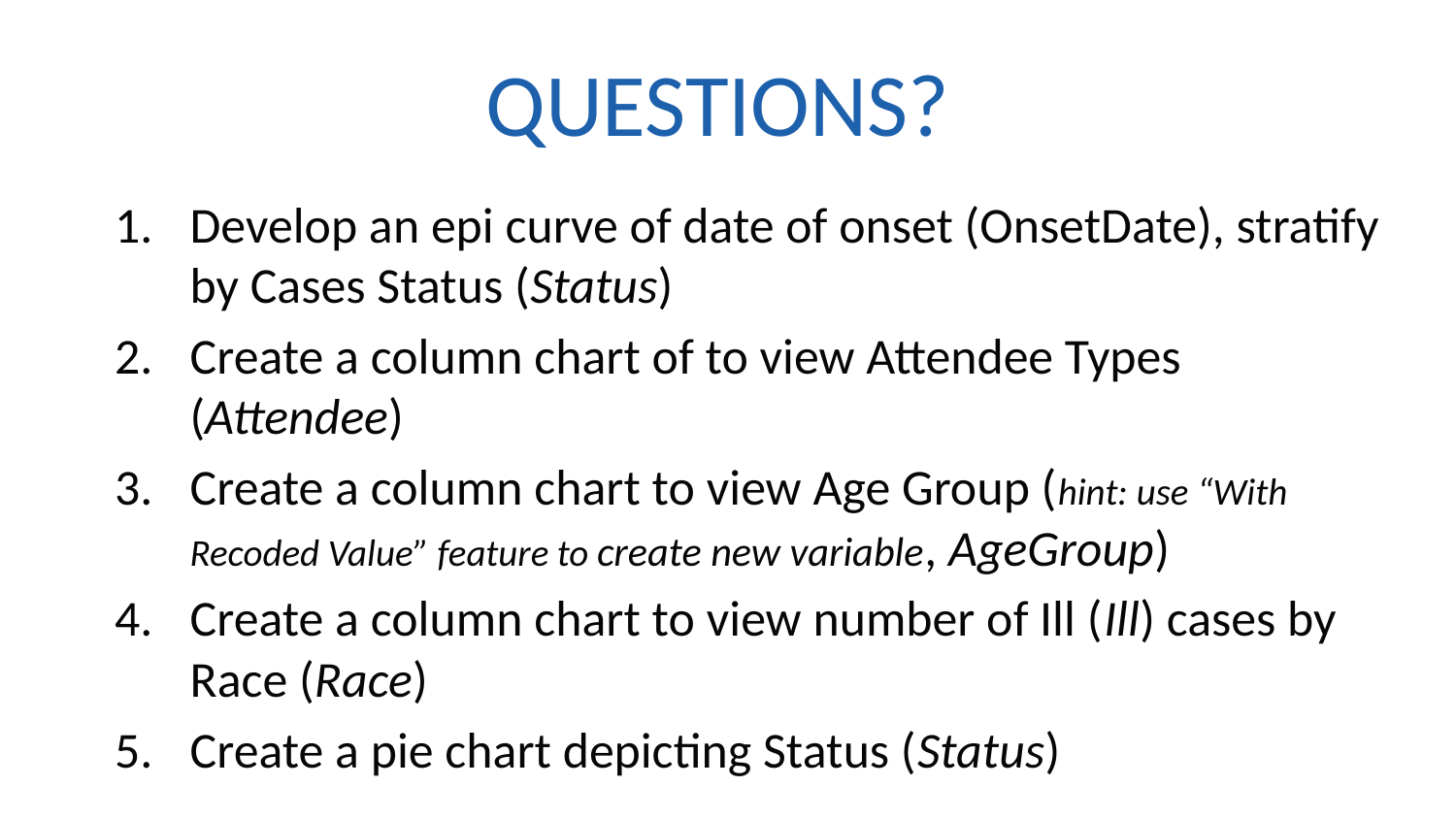

# QUESTIONS?
Develop an epi curve of date of onset (OnsetDate), stratify by Cases Status (Status)
Create a column chart of to view Attendee Types (Attendee)
Create a column chart to view Age Group (hint: use “With Recoded Value” feature to create new variable, AgeGroup)
Create a column chart to view number of Ill (Ill) cases by Race (Race)
Create a pie chart depicting Status (Status)